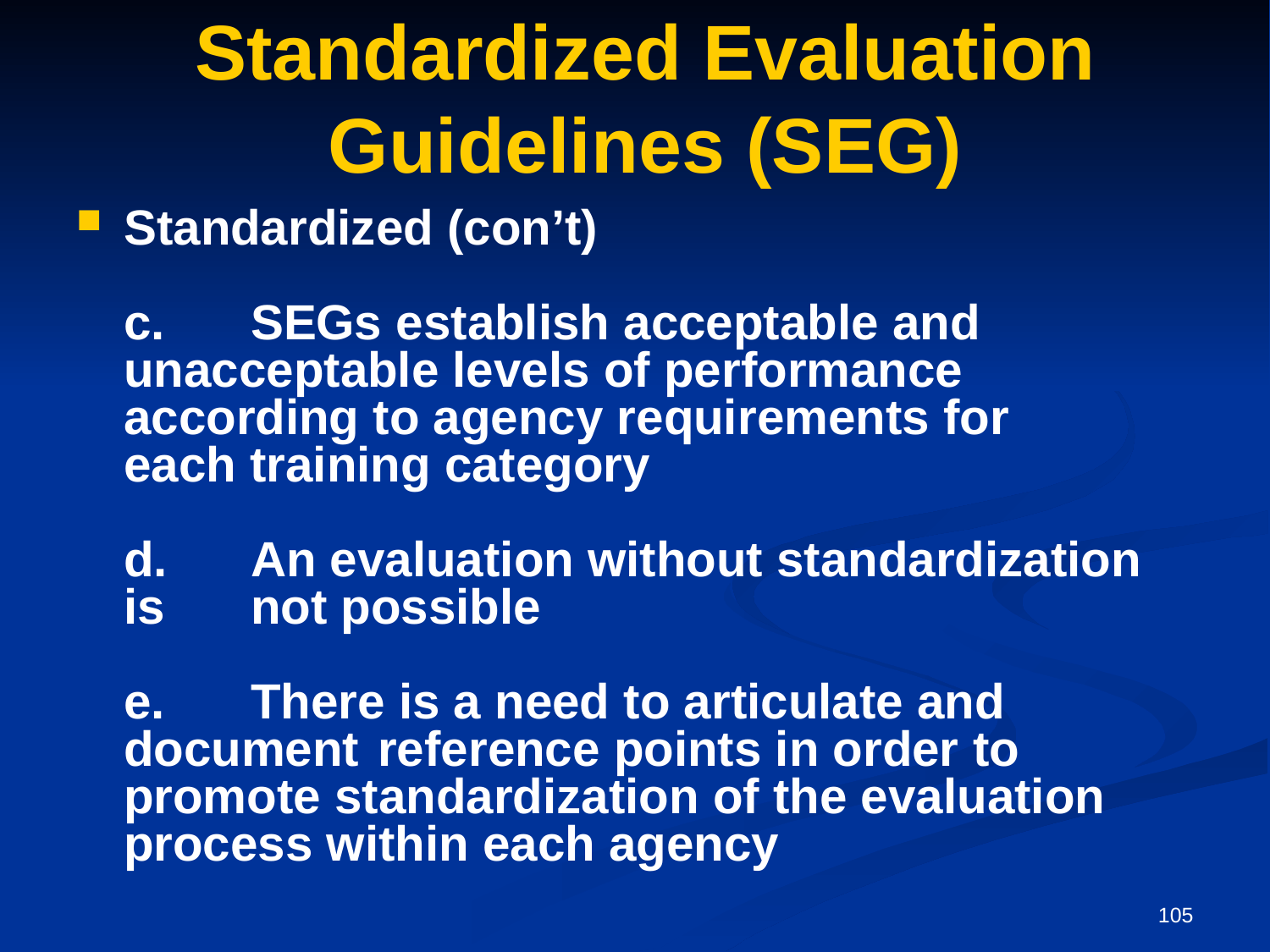

# Standardized Evaluation Guidelines (SEG)
Standardized (con’t)

	c.	SEGs establish acceptable and 	unacceptable levels of performance 	according to agency requirements for 	each training category

	d.	An evaluation without standardization is 	not possible

	e.	There is a need to articulate and 	document 	reference points in order to 	promote standardization of the evaluation 	process within each agency
105